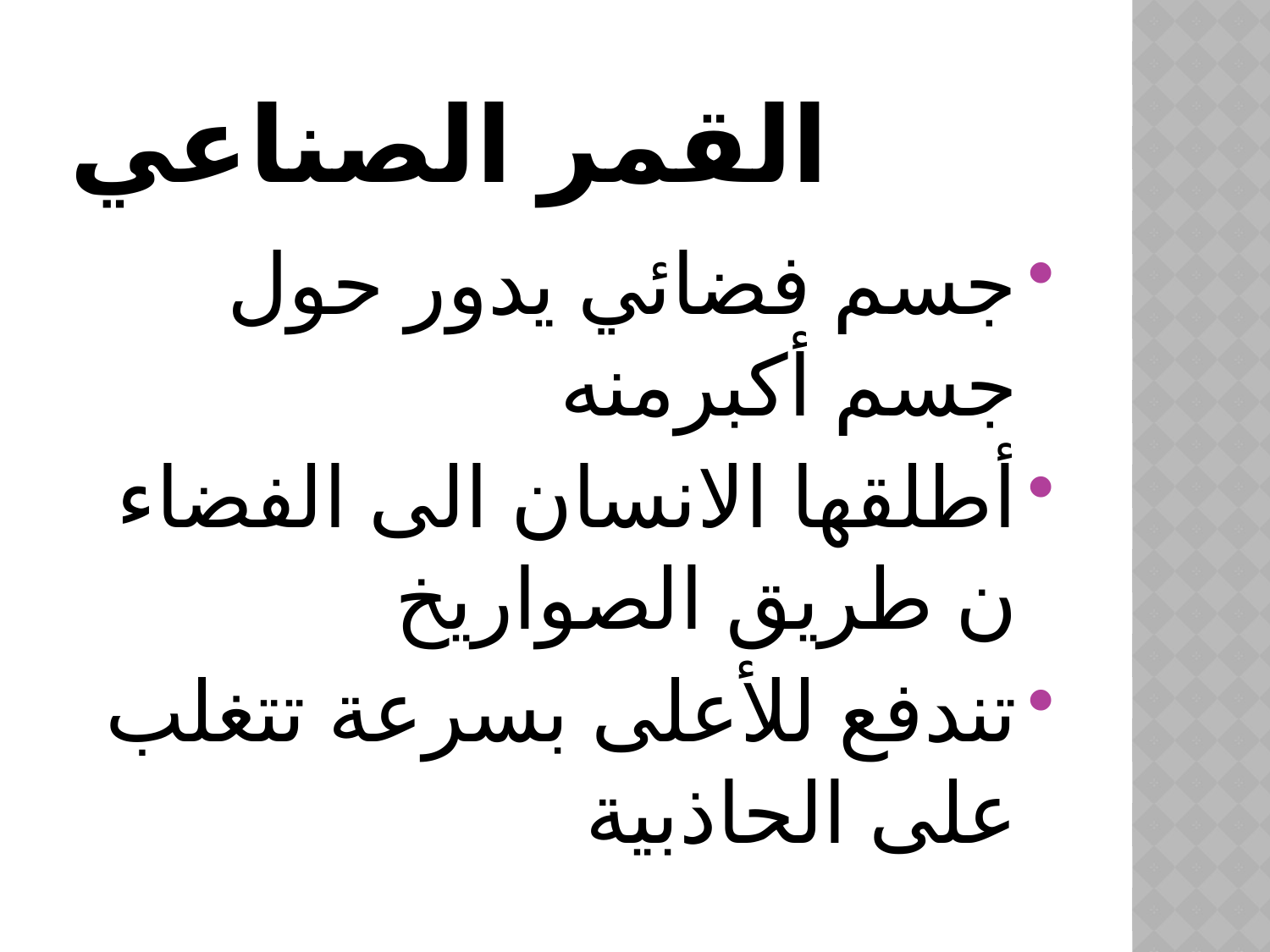

# القمر الصناعي
جسم فضائي يدور حول جسم أكبرمنه
أطلقها الانسان الى الفضاء ن طريق الصواريخ
تندفع للأعلى بسرعة تتغلب على الحاذبية